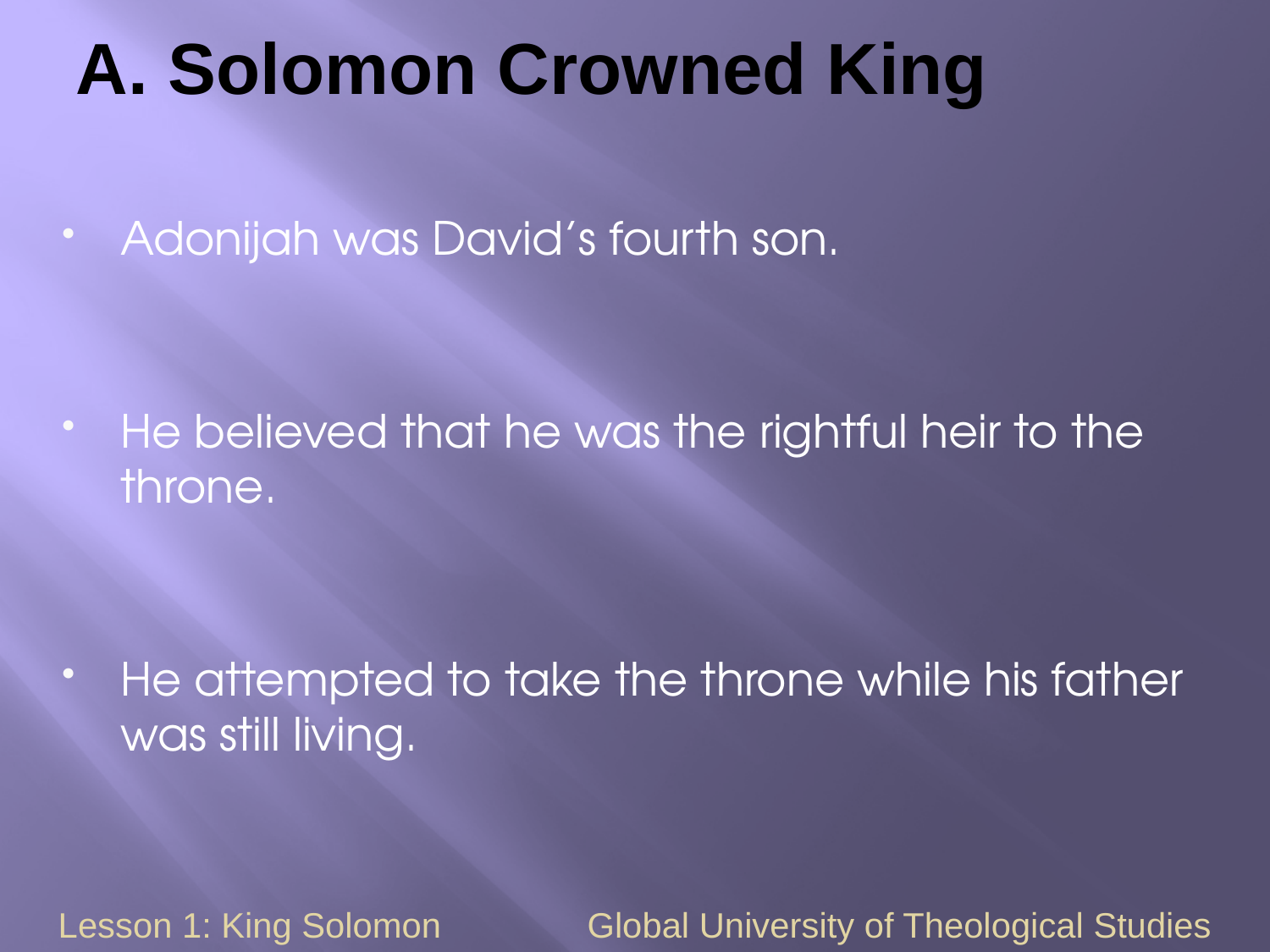

# A. Solomon Crowned King
Adonijah was David’s fourth son.

He believed that he was the rightful heir to the throne.

He attempted to take the throne while his father was still living.
Lesson 1: King Solomon               Global University of Theological Studies